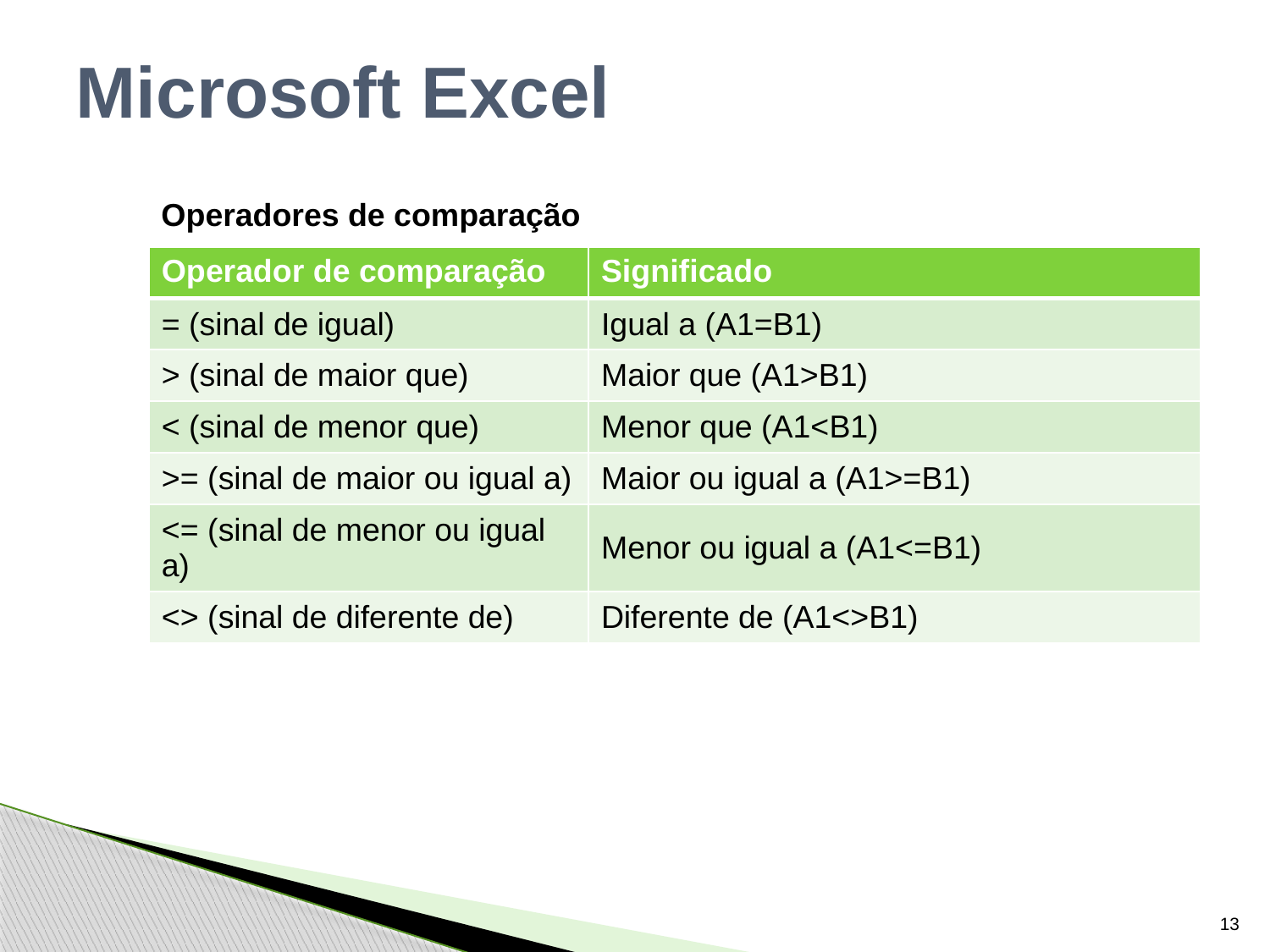

# Microsoft Excel
Operadores de comparação
| Operador de comparação | Significado |
| --- | --- |
| = (sinal de igual) | Igual a (A1=B1) |
| > (sinal de maior que) | Maior que (A1>B1) |
| < (sinal de menor que) | Menor que (A1<B1) |
| >= (sinal de maior ou igual a) | Maior ou igual a (A1>=B1) |
| <= (sinal de menor ou igual a) | Menor ou igual a (A1<=B1) |
| <> (sinal de diferente de) | Diferente de (A1<>B1) |
13